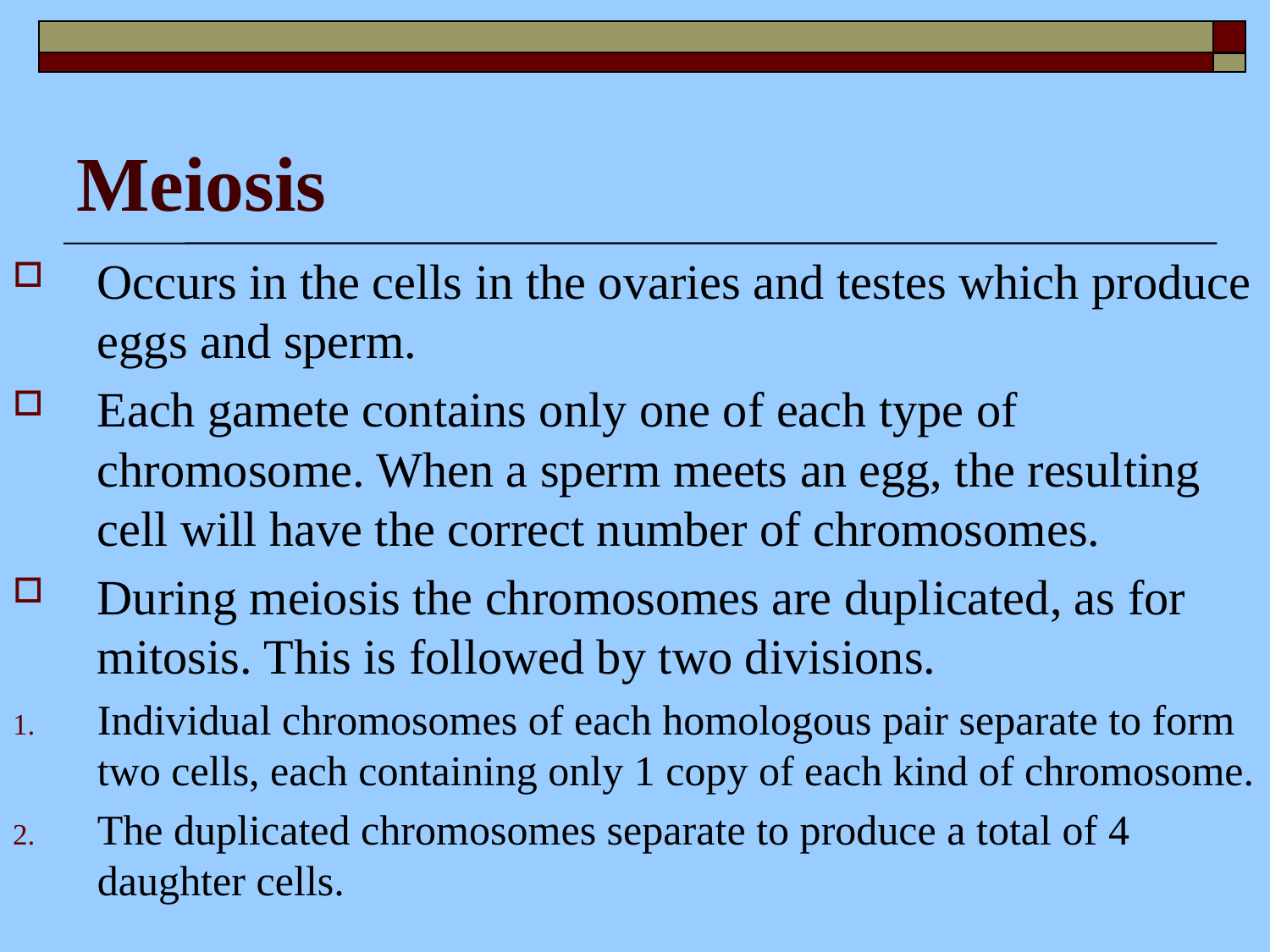

# Meiosis
Occurs in the cells in the ovaries and testes which produce eggs and sperm.
Each gamete contains only one of each type of chromosome. When a sperm meets an egg, the resulting cell will have the correct number of chromosomes.
During meiosis the chromosomes are duplicated, as for mitosis. This is followed by two divisions.
Individual chromosomes of each homologous pair separate to form two cells, each containing only 1 copy of each kind of chromosome.
The duplicated chromosomes separate to produce a total of 4 daughter cells.